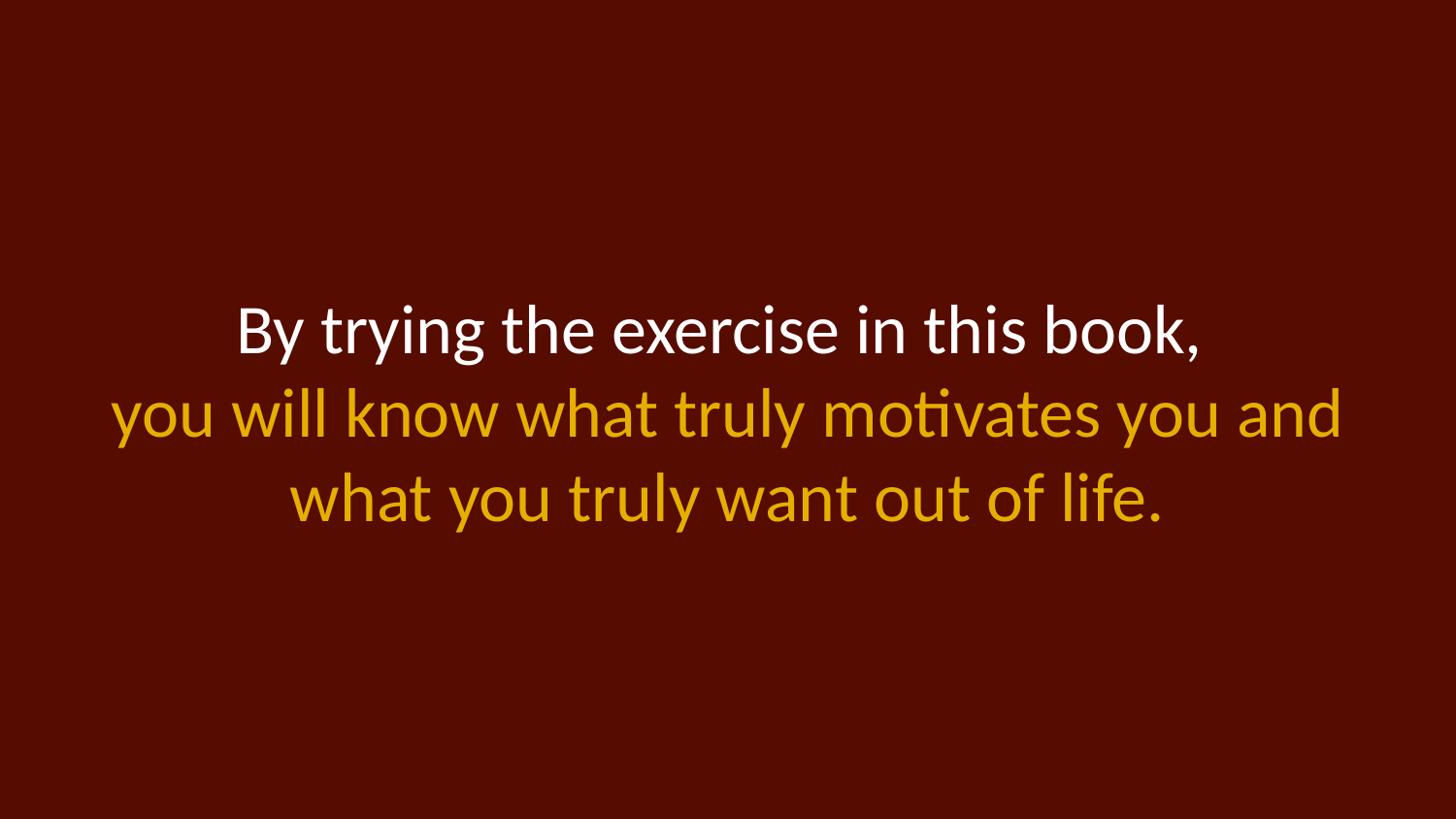

By trying the exercise in this book,
you will know what truly motivates you and what you truly want out of life.